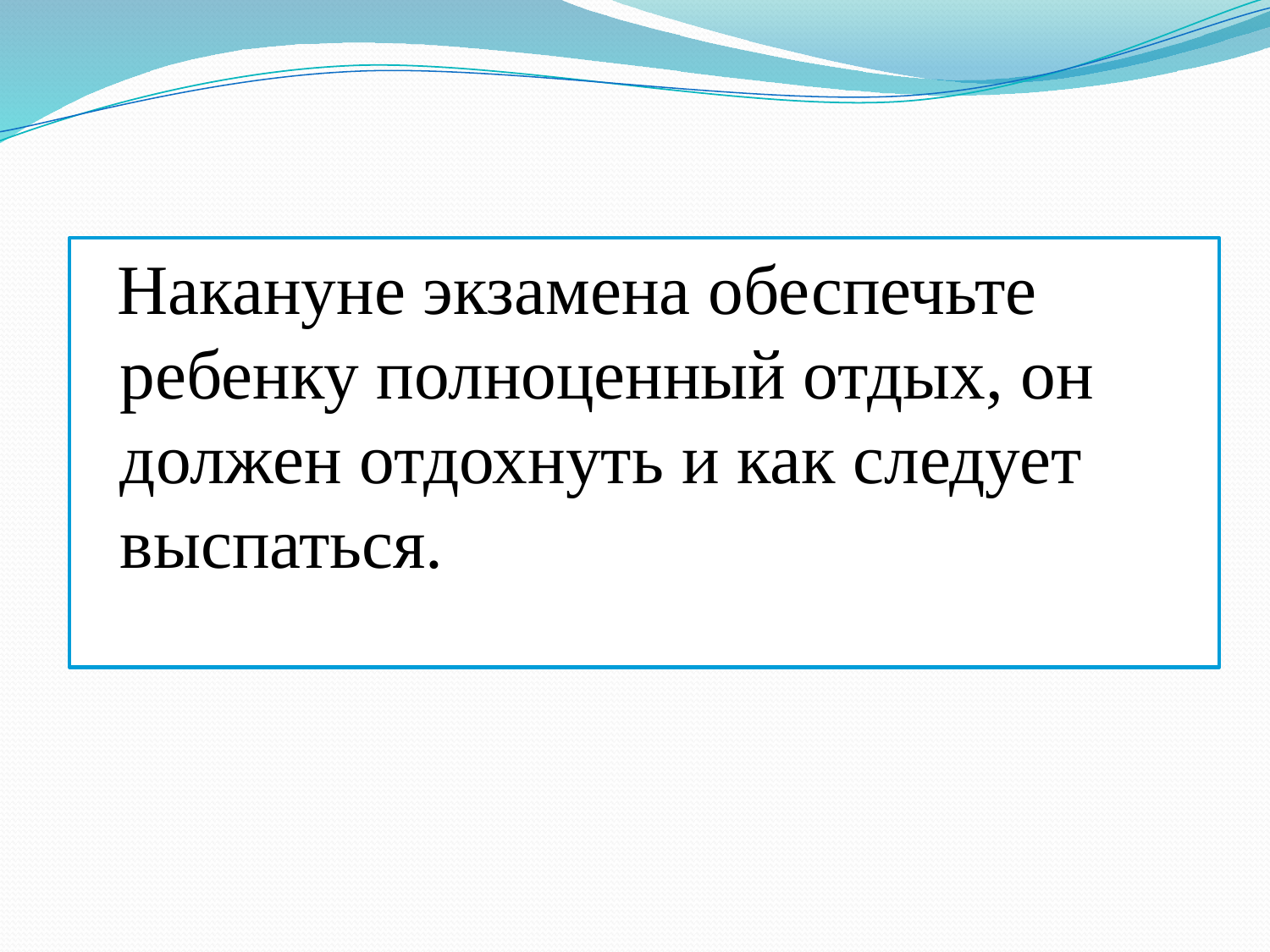

Накануне экзамена обеспечьте ребенку полноценный отдых, он должен отдохнуть и как следует выспаться.